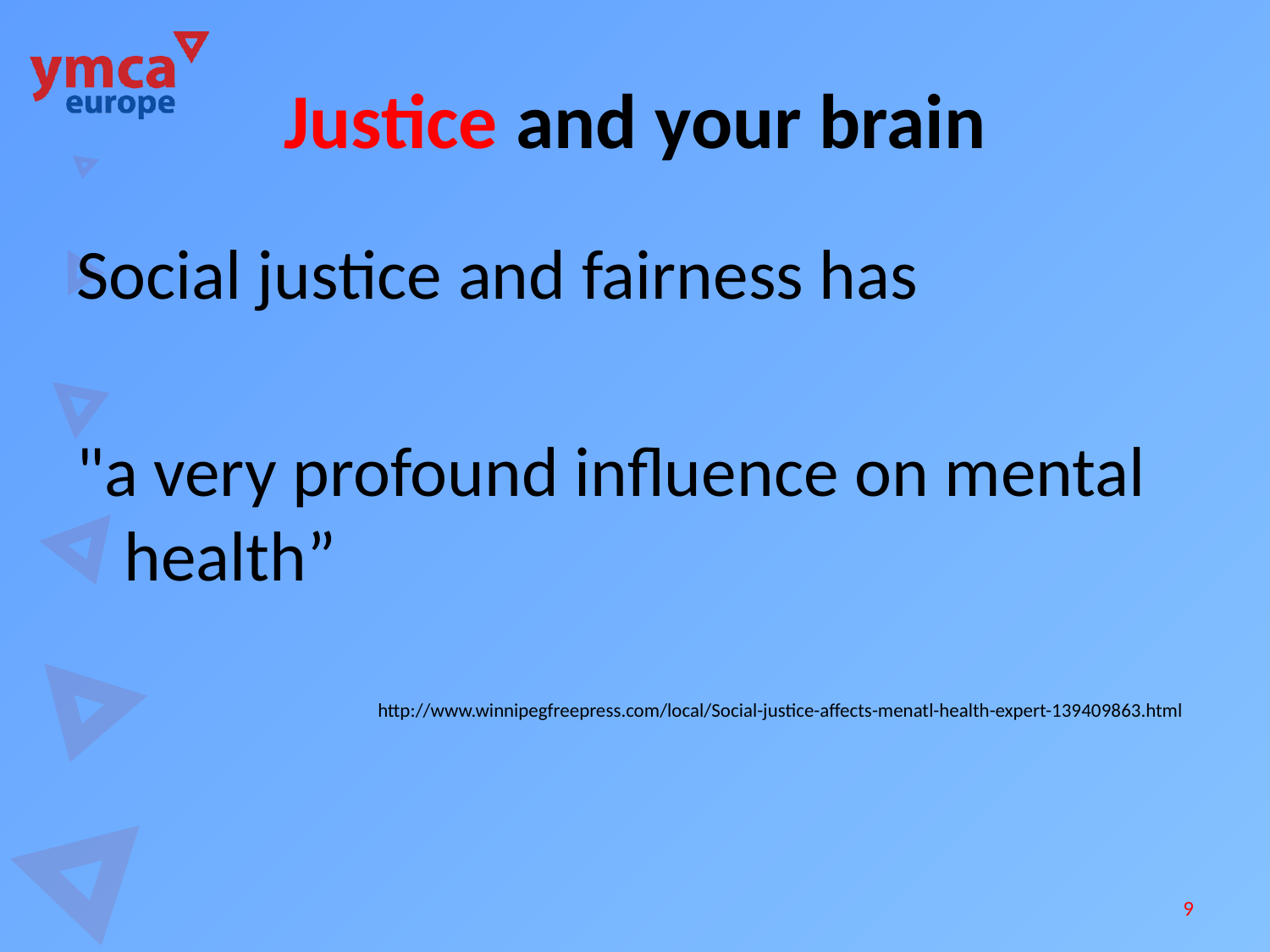

# Justice and your brain
Social justice and fairness has

"a very profound influence on mental health”

			http://www.winnipegfreepress.com/local/Social-justice-affects-menatl-health-expert-139409863.html